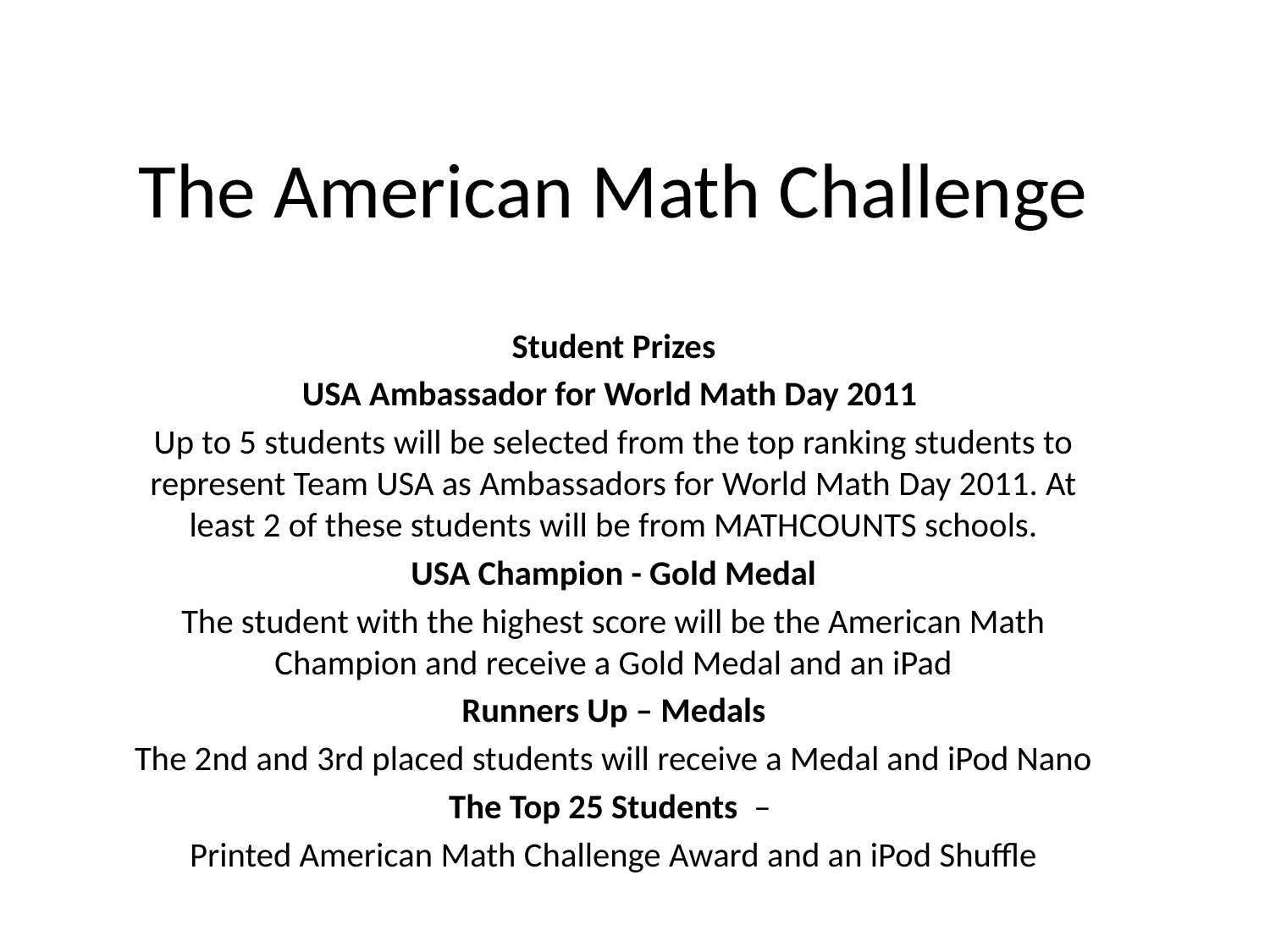

# The American Math Challenge
Student Prizes
USA Ambassador for World Math Day 2011
Up to 5 students will be selected from the top ranking students to represent Team USA as Ambassadors for World Math Day 2011. At least 2 of these students will be from MATHCOUNTS schools.
USA Champion - Gold Medal
The student with the highest score will be the American Math Champion and receive a Gold Medal and an iPad
Runners Up – Medals
The 2nd and 3rd placed students will receive a Medal and iPod Nano
The Top 25 Students  –
Printed American Math Challenge Award and an iPod Shuffle